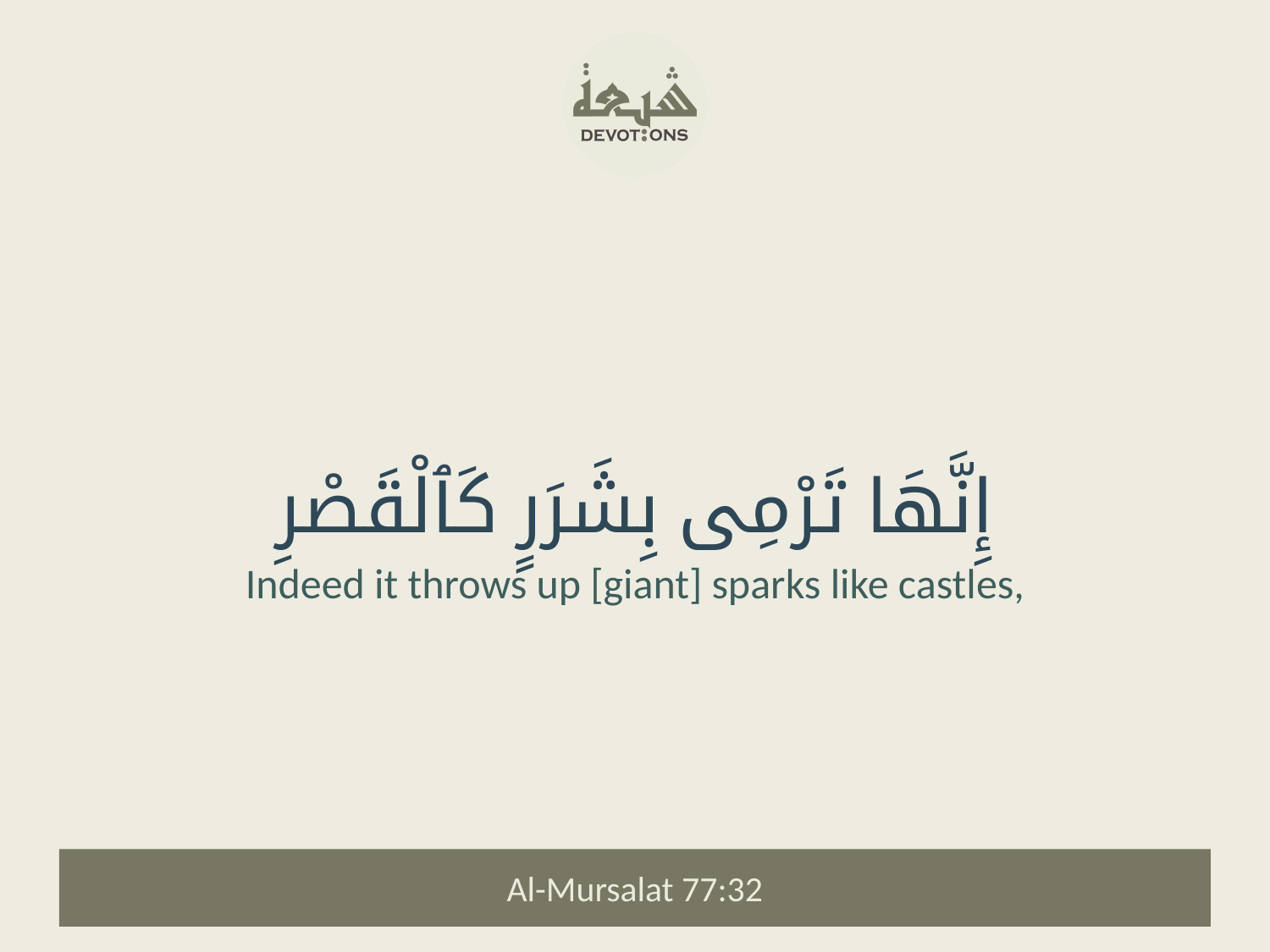

إِنَّهَا تَرْمِى بِشَرَرٍ كَٱلْقَصْرِ
Indeed it throws up [giant] sparks like castles,
Al-Mursalat 77:32